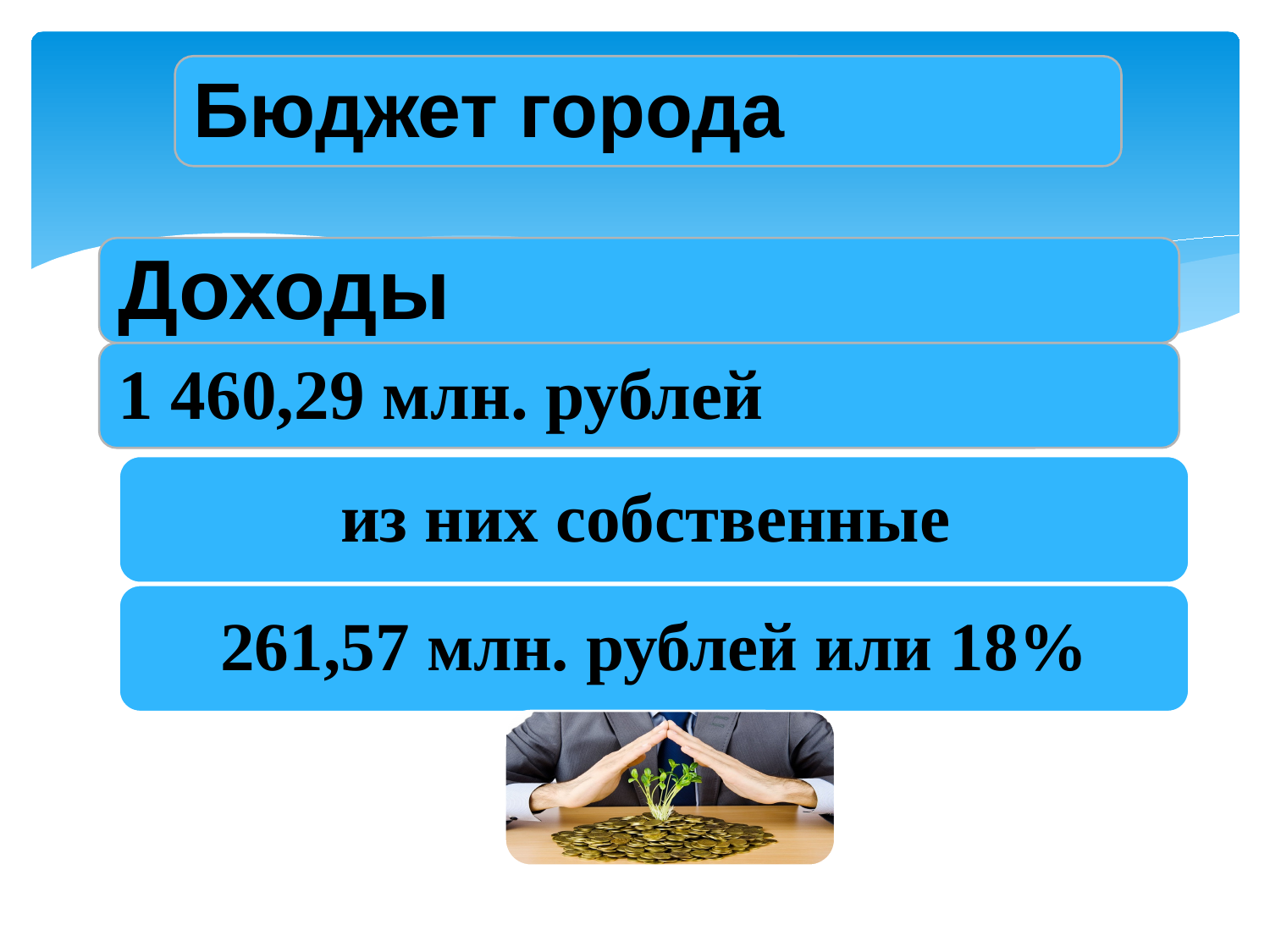

Бюджет города
Доходы
1 460,29 млн. рублей
из них собственные
261,57 млн. рублей или 18%